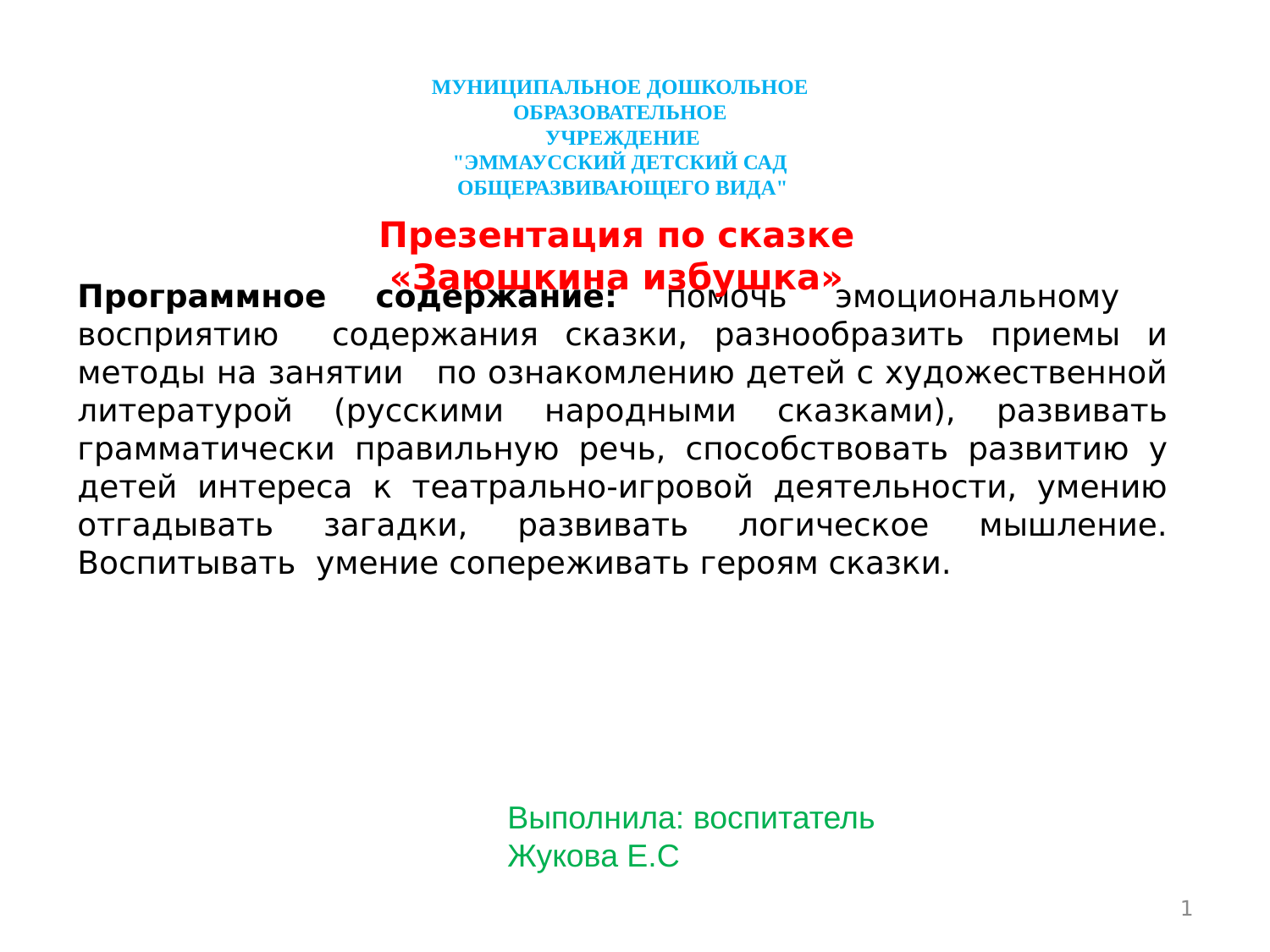

МУНИЦИПАЛЬНОЕ ДОШКОЛЬНОЕ
ОБРАЗОВАТЕЛЬНОЕ
УЧРЕЖДЕНИЕ
"ЭММАУССКИЙ ДЕТСКИЙ САД
ОБЩЕРАЗВИВАЮЩЕГО ВИДА"

Программное содержание: помочь эмоциональному  восприятию  содержания сказки, разнообразить приемы и методы на занятии   по ознакомлению детей с художественной литературой (русскими народными сказками), развивать грамматически правильную речь, способствовать развитию у детей интереса к театрально-игровой деятельности, умению отгадывать загадки, развивать логическое мышление. Воспитывать  умение сопереживать героям сказки.
Презентация по сказке
«Заюшкина избушка»

Выполнила: воспитатель
Жукова Е.С

1